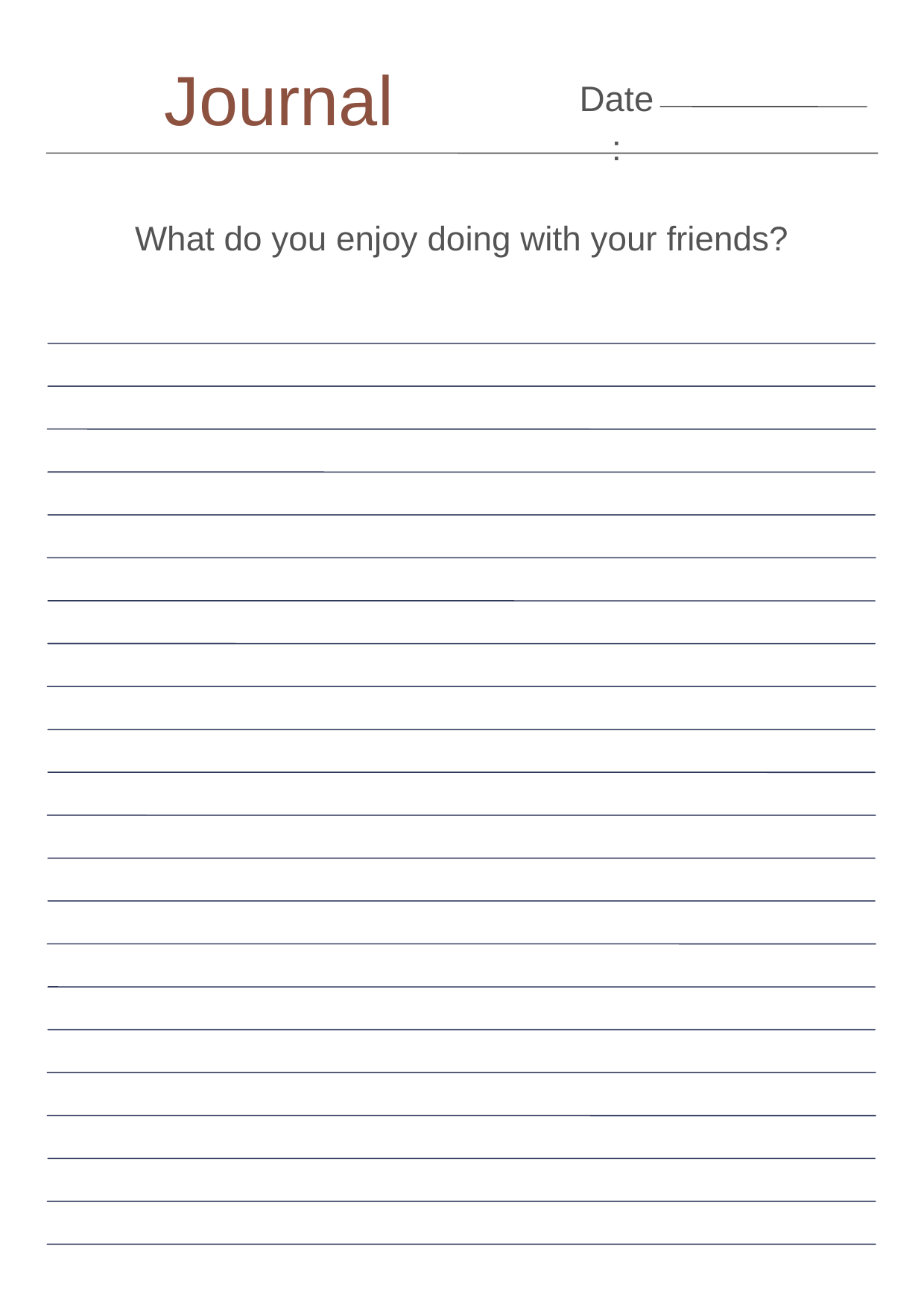

Journal
Date:

What do you enjoy doing with your friends?